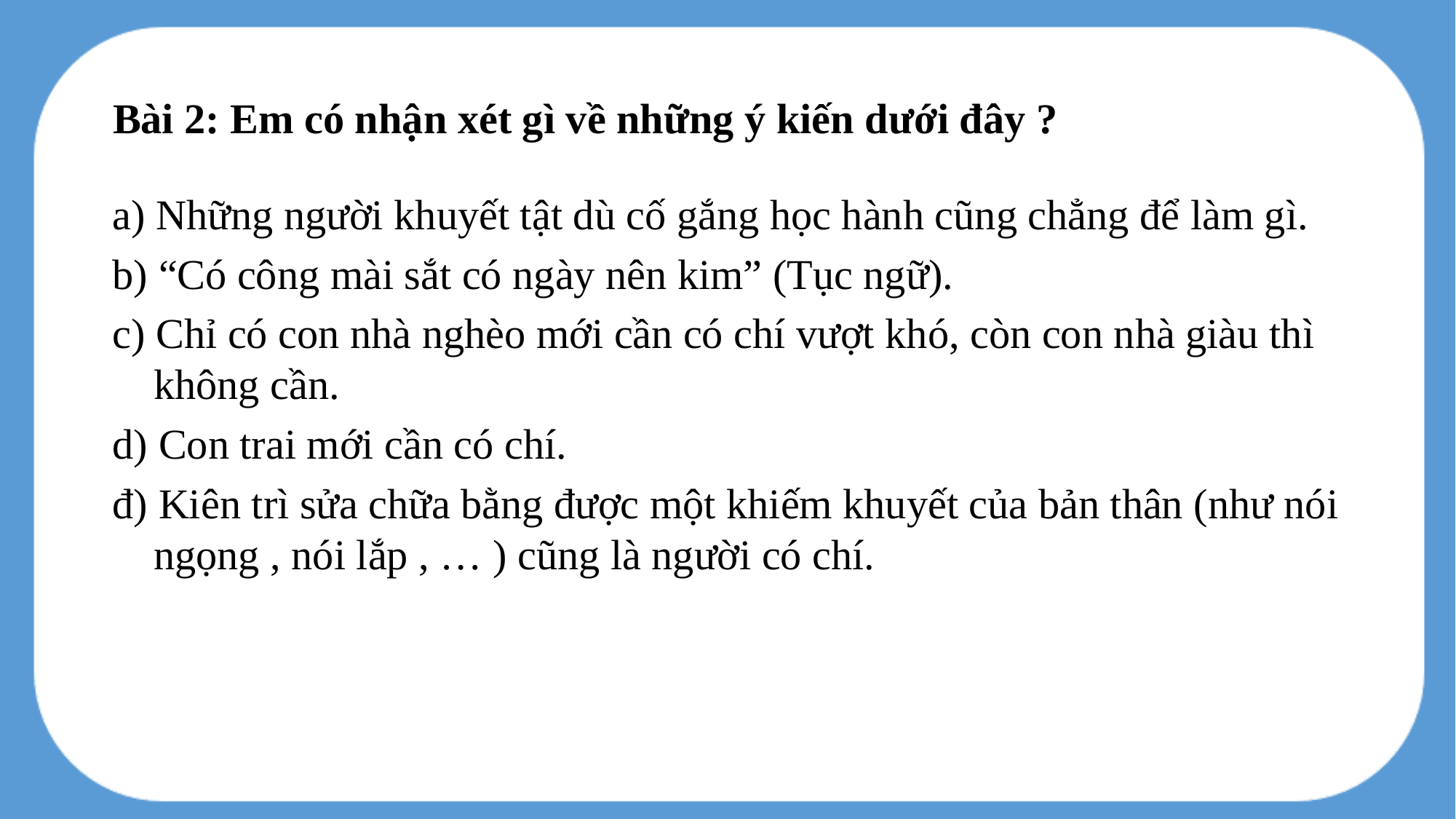

Bài 2: Em có nhận xét gì về những ý kiến dưới đây ?
a) Những người khuyết tật dù cố gắng học hành cũng chẳng để làm gì.
b) “Có công mài sắt có ngày nên kim” (Tục ngữ).
c) Chỉ có con nhà nghèo mới cần có chí vượt khó, còn con nhà giàu thì không cần.
d) Con trai mới cần có chí.
đ) Kiên trì sửa chữa bằng được một khiếm khuyết của bản thân (như nói ngọng , nói lắp , … ) cũng là người có chí.